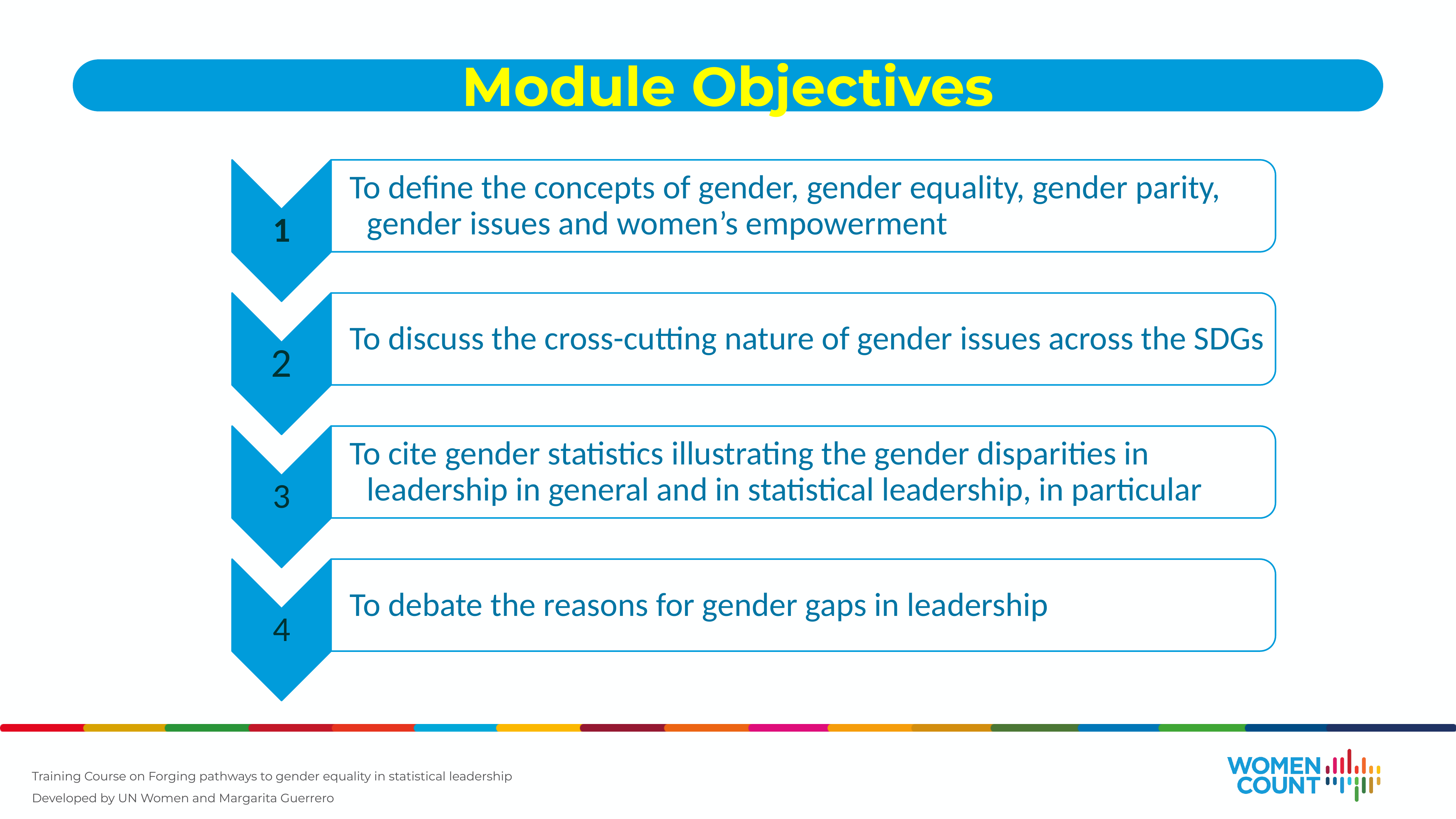

Module Objectives
1
To define the concepts of gender, gender equality, gender parity, gender issues and women’s empowerment
2
To discuss the cross-cutting nature of gender issues across the SDGs
3
To cite gender statistics illustrating the gender disparities in leadership in general and in statistical leadership, in particular
4
To debate the reasons for gender gaps in leadership
Training Course on Forging pathways to gender equality in statistical leadership
Developed by UN Women and Margarita Guerrero